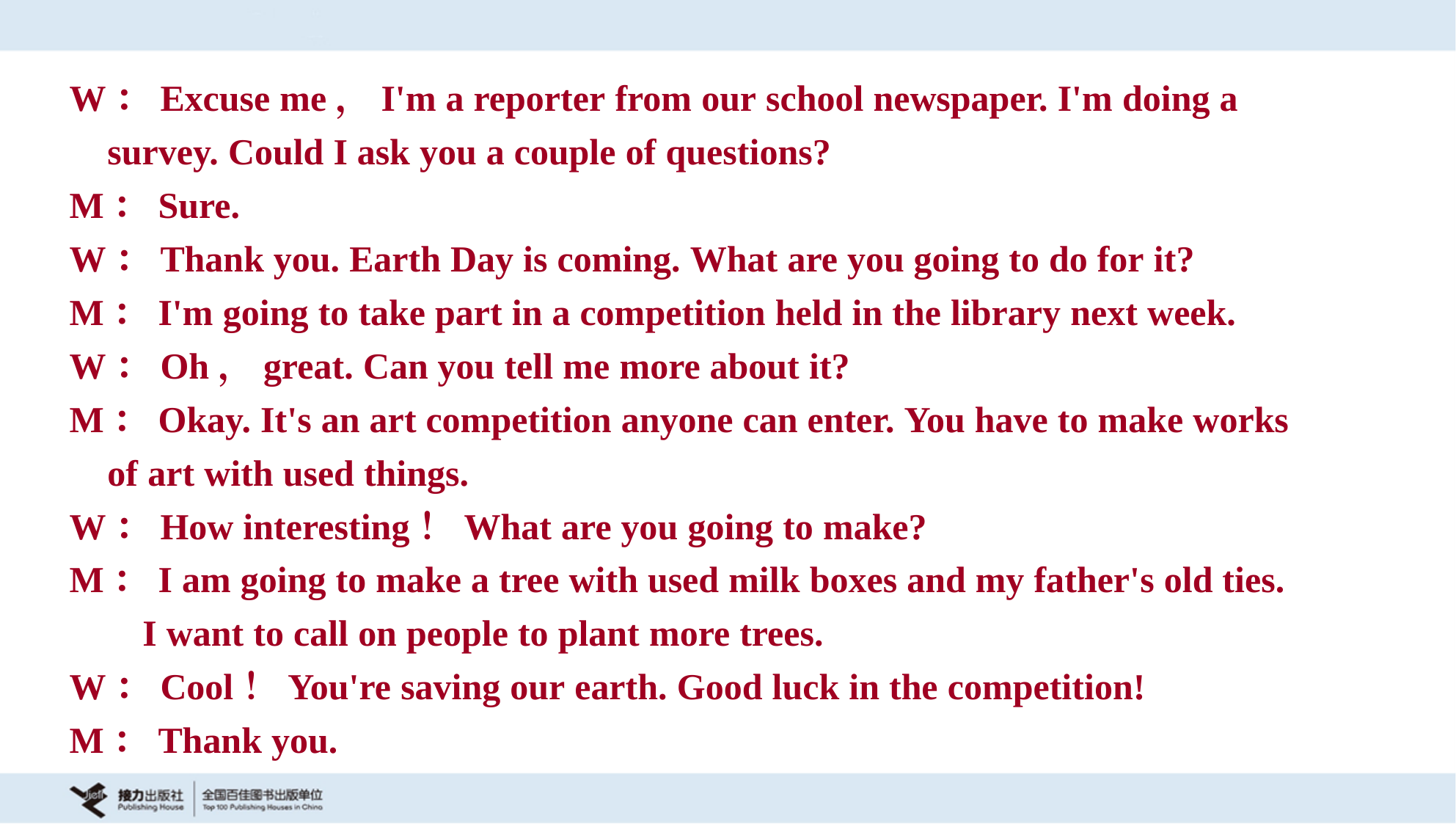

W：Excuse me，I'm a reporter from our school newspaper. I'm doing a
    survey. Could I ask you a couple of questions?
M：Sure.
W：Thank you. Earth Day is coming. What are you going to do for it?
M：I'm going to take part in a competition held in the library next week.
W：Oh，great. Can you tell me more about it?
M：Okay. It's an art competition anyone can enter. You have to make works
    of art with used things.
W：How interesting！What are you going to make?
M：I am going to make a tree with used milk boxes and my father's old ties.
        I want to call on people to plant more trees.
W：Cool！You're saving our earth. Good luck in the competition!
M：Thank you.